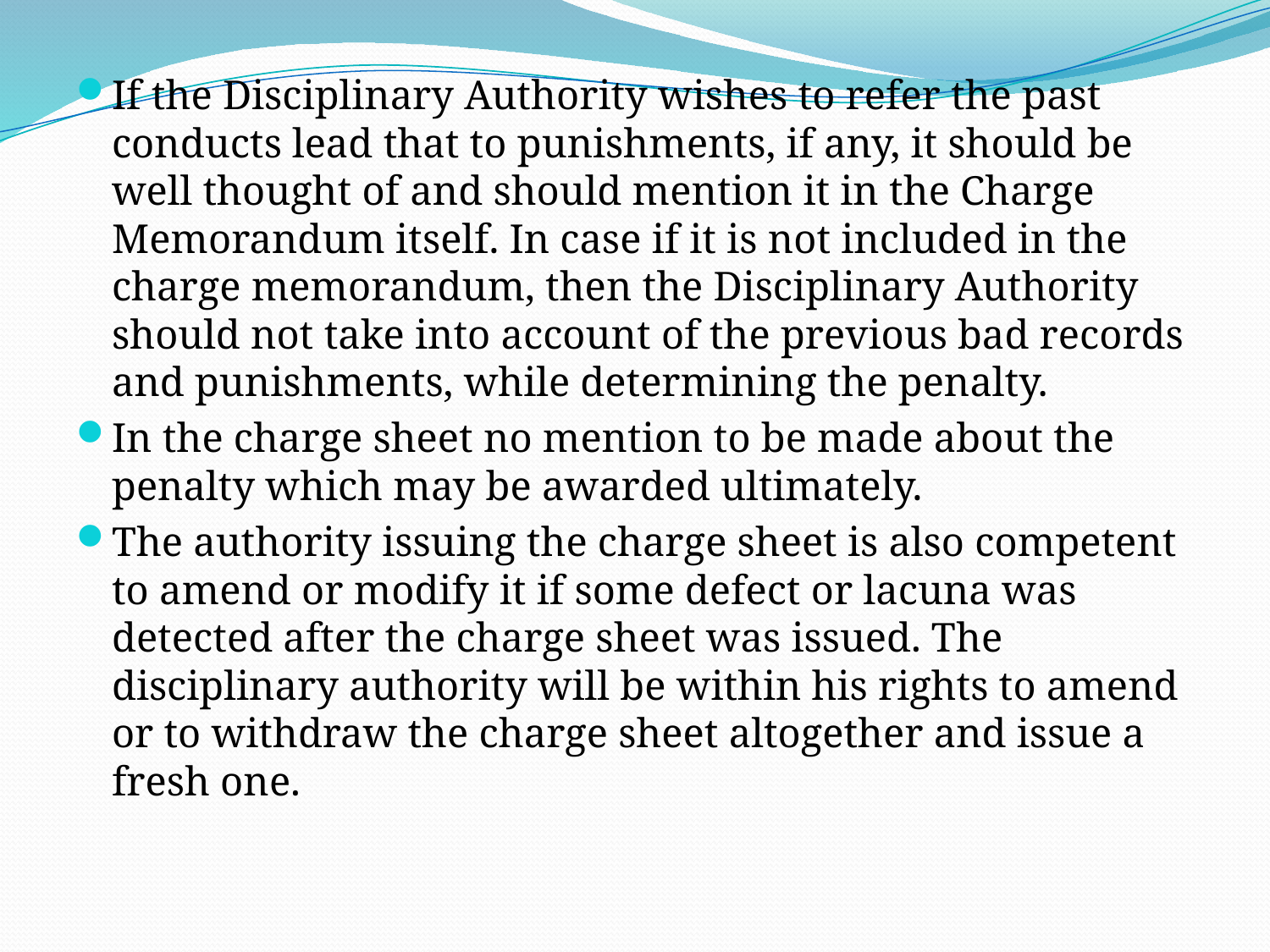

If the Disciplinary Authority wishes to refer the past conducts lead that to punishments, if any, it should be well thought of and should mention it in the Charge Memorandum itself. In case if it is not included in the charge memorandum, then the Disciplinary Authority should not take into account of the previous bad records and punishments, while determining the penalty.
In the charge sheet no mention to be made about the penalty which may be awarded ultimately.
The authority issuing the charge sheet is also competent to amend or modify it if some defect or lacuna was detected after the charge sheet was issued. The disciplinary authority will be within his rights to amend or to withdraw the charge sheet altogether and issue a fresh one.